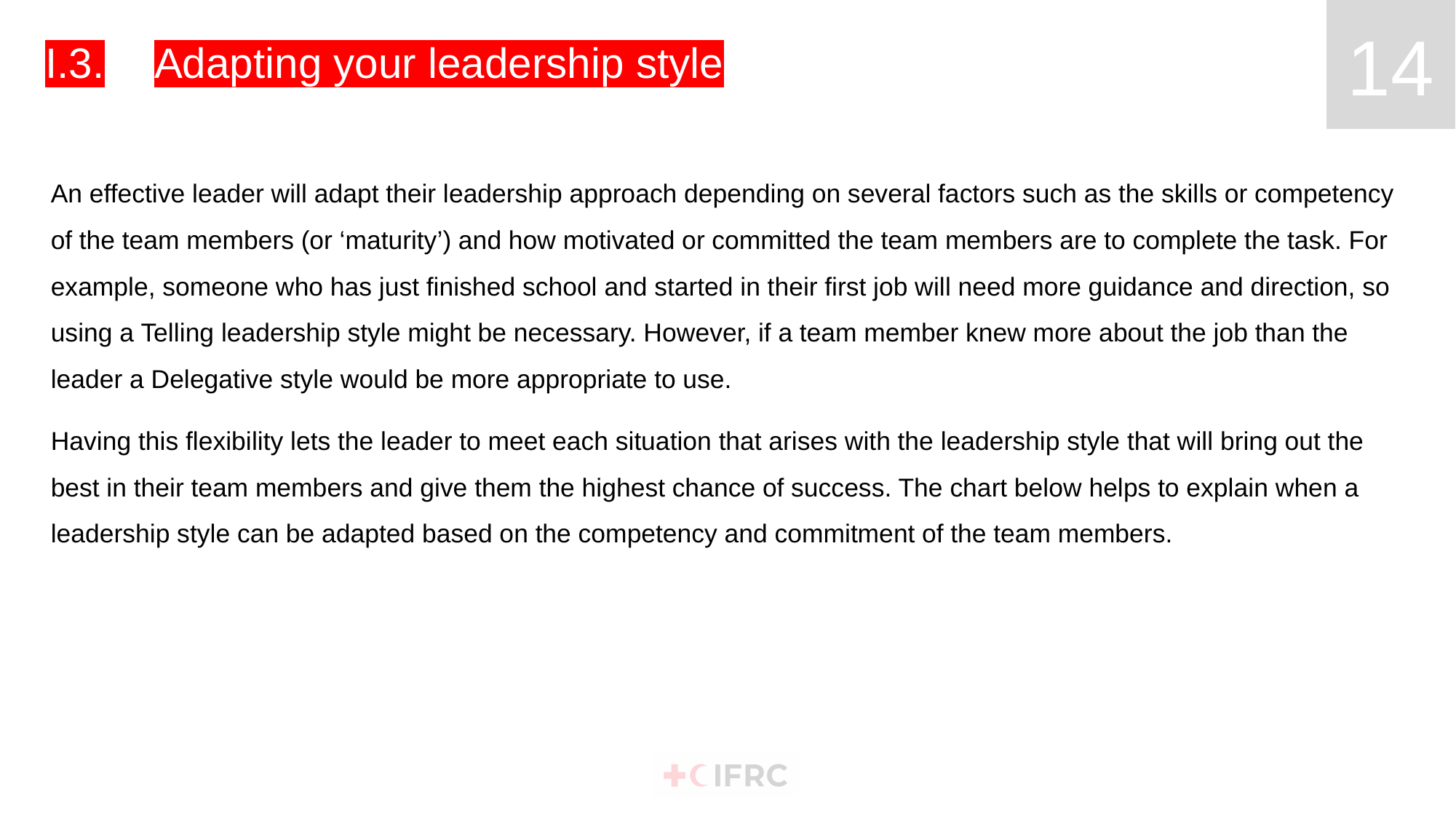

# I.3.	Adapting your leadership style
An effective leader will adapt their leadership approach depending on several factors such as the skills or competency of the team members (or ‘maturity’) and how motivated or committed the team members are to complete the task. For example, someone who has just finished school and started in their first job will need more guidance and direction, so using a Telling leadership style might be necessary. However, if a team member knew more about the job than the leader a Delegative style would be more appropriate to use.
Having this flexibility lets the leader to meet each situation that arises with the leadership style that will bring out the best in their team members and give them the highest chance of success. The chart below helps to explain when a leadership style can be adapted based on the competency and commitment of the team members.